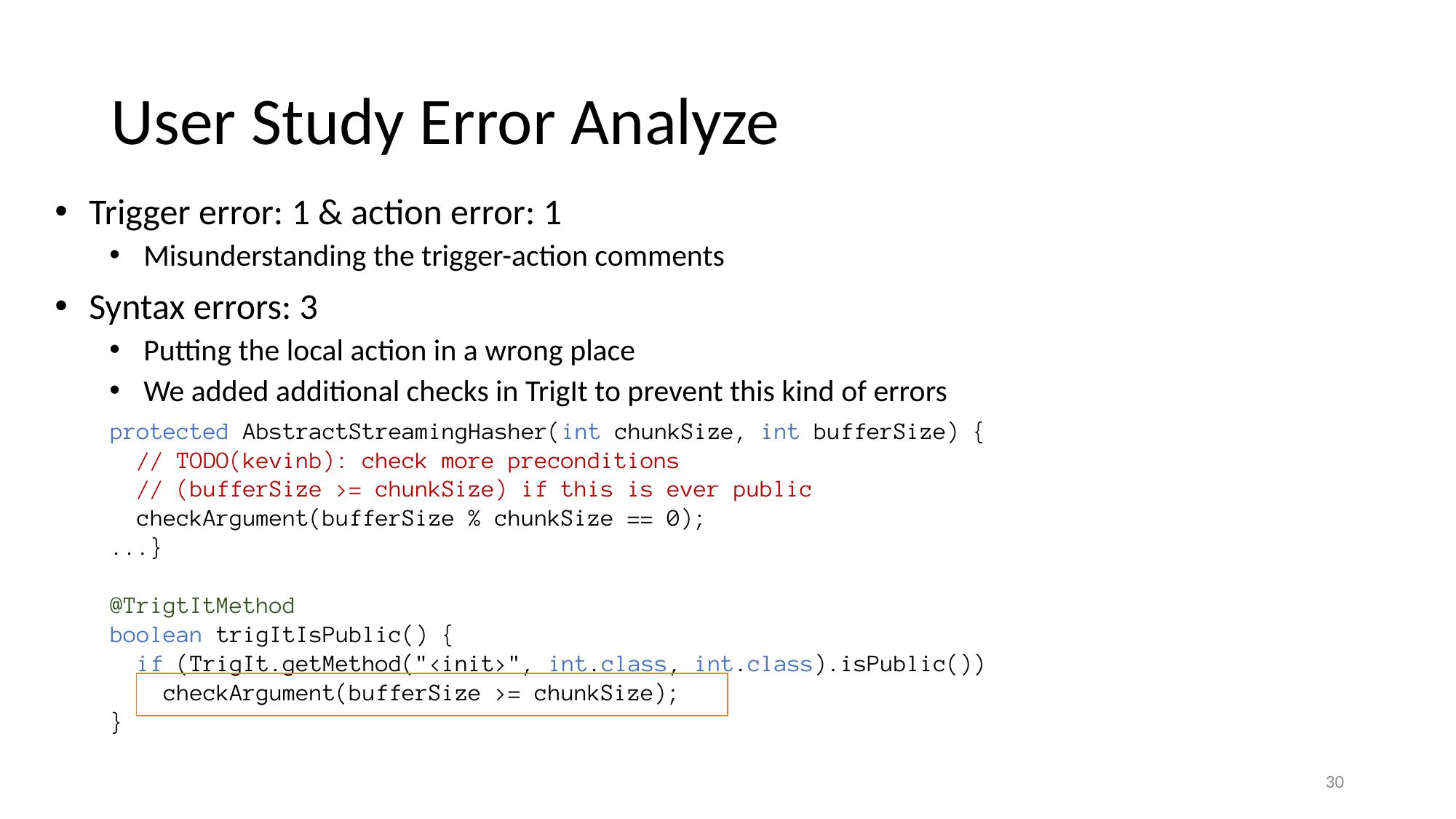

# User Study Error Analyze
Trigger error: 1 & action error: 1
Misunderstanding the trigger-action comments
Syntax errors: 3
Putting the local action in a wrong place
We added additional checks in TrigIt to prevent this kind of errors

protected AbstractStreamingHasher(int chunkSize, int bufferSize) {
  // TODO(kevinb): check more preconditions
  // (bufferSize >= chunkSize) if this is ever public
  checkArgument(bufferSize % chunkSize == 0);
...}

@TrigtItMethod
boolean trigItIsPublic() {
  if (TrigIt.getMethod("<init>", int.class, int.class).isPublic())
    checkArgument(bufferSize >= chunkSize);
}

30